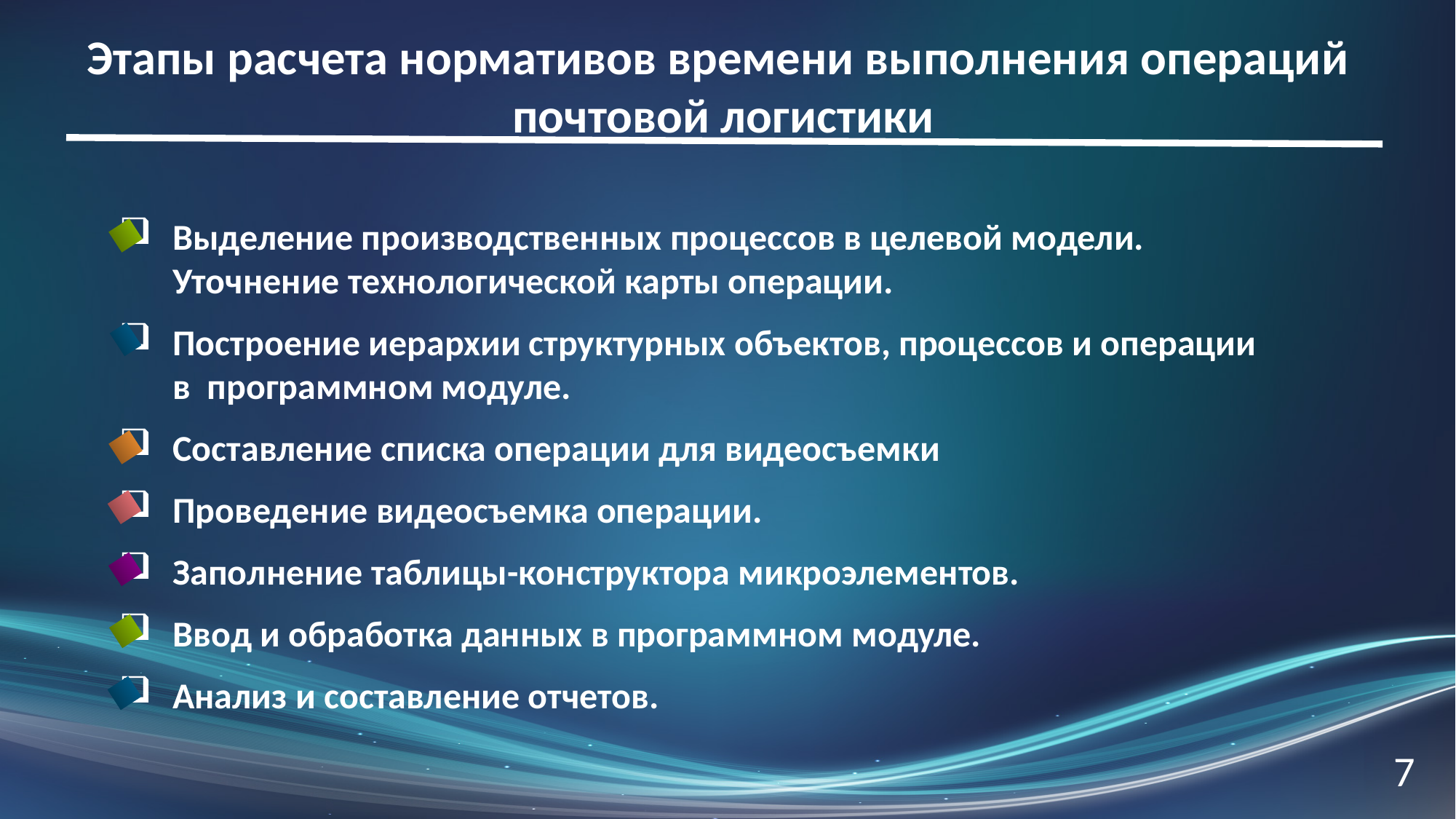

Этапы расчета нормативов времени выполнения операций
почтовой логистики
Выделение производственных процессов в целевой модели.                Уточнение технологической карты операции.
Построение иерархии структурных объектов, процессов и операции в  программном модуле.
Составление списка операции для видеосъемки
Проведение видеосъемка операции.
Заполнение таблицы-конструктора микроэлементов.
Ввод и обработка данных в программном модуле.
Анализ и составление отчетов.

7